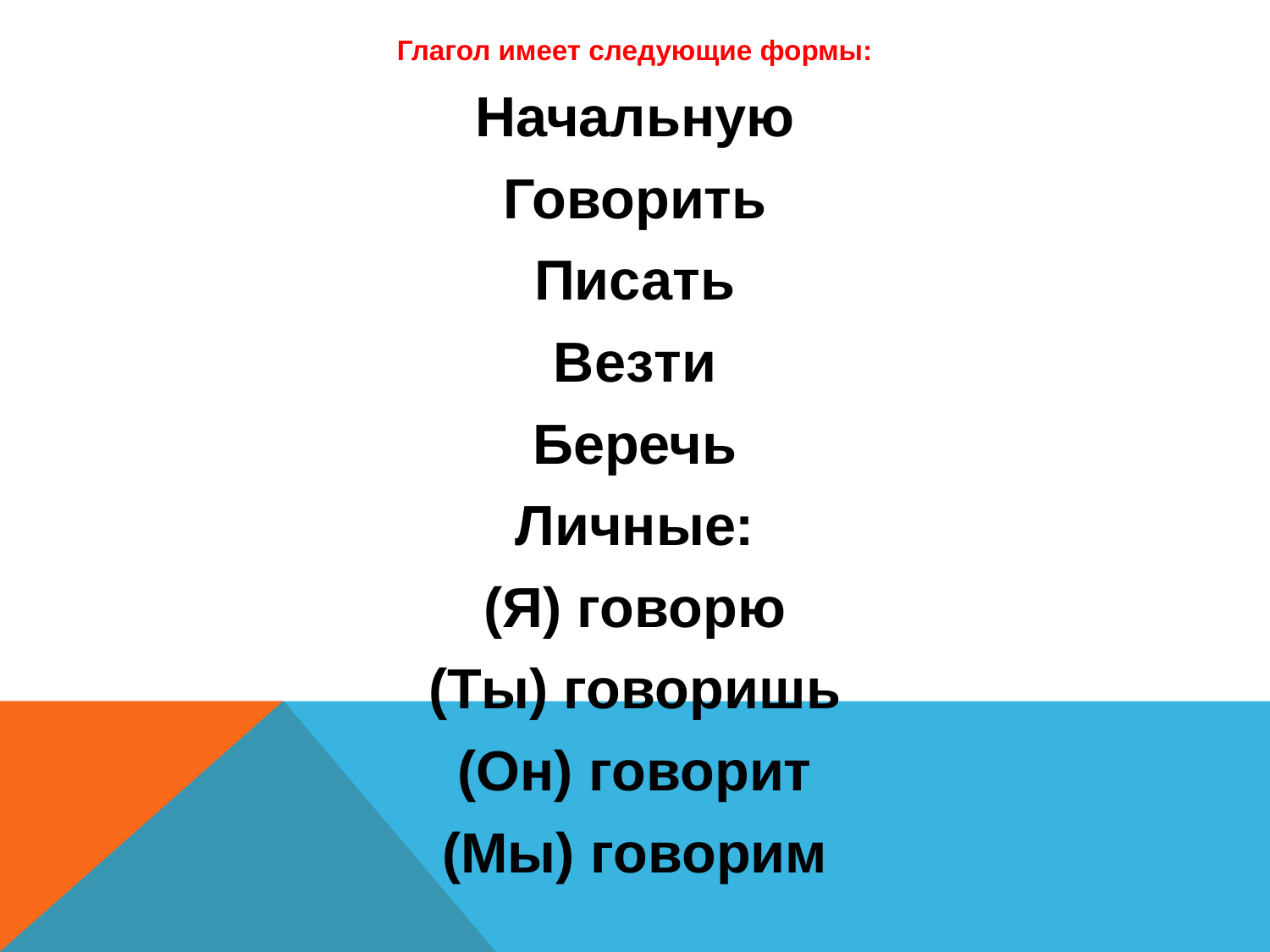

Глагол имеет следующие формы:
Начальную
Говорить
Писать
Везти
Беречь
Личные:
(Я) говорю
(Ты) говоришь
(Он) говорит
(Мы) говорим